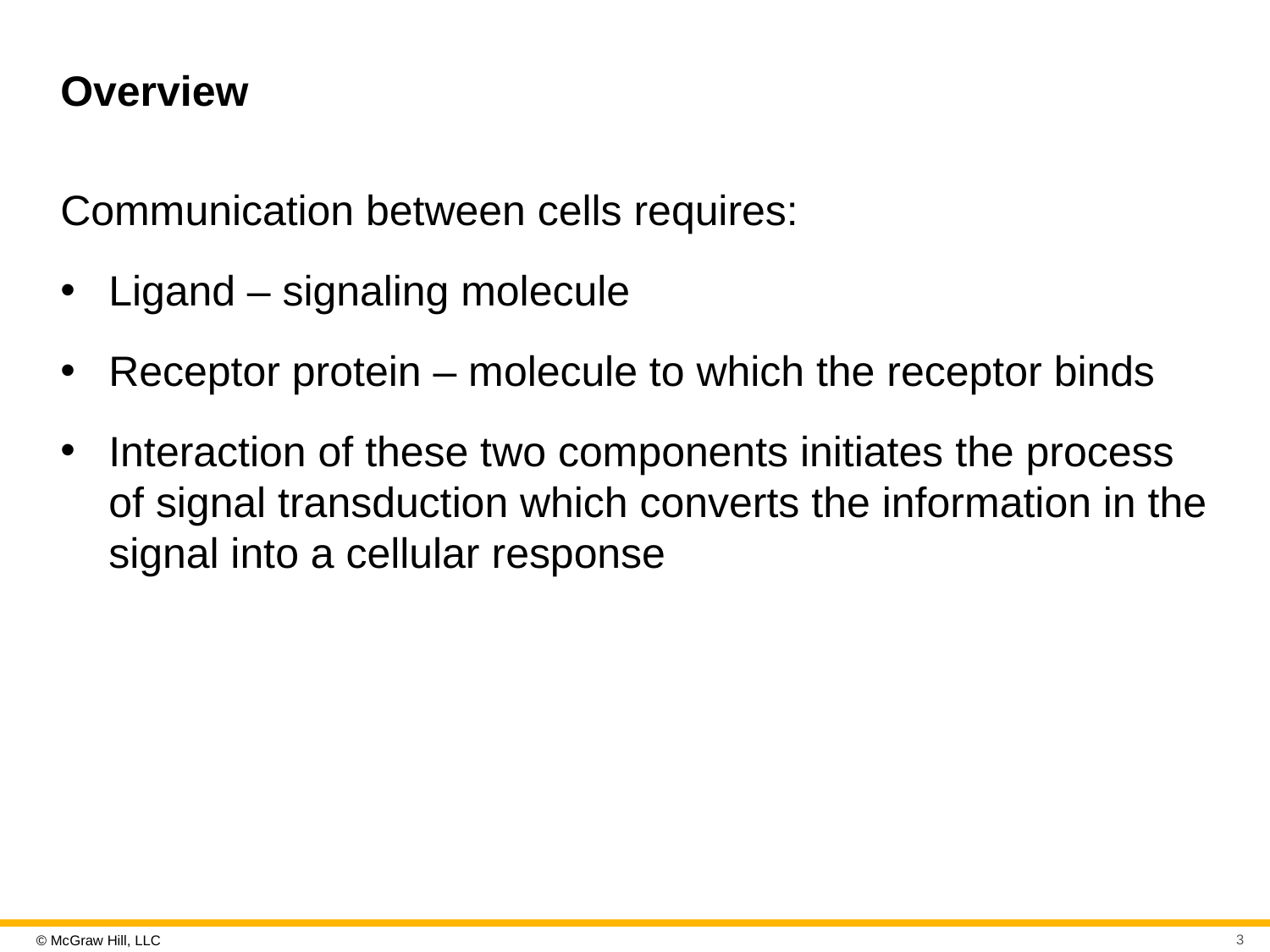

# Overview
Communication between cells requires:
Ligand – signaling molecule
Receptor protein – molecule to which the receptor binds
Interaction of these two components initiates the process of signal transduction which converts the information in the signal into a cellular response
3